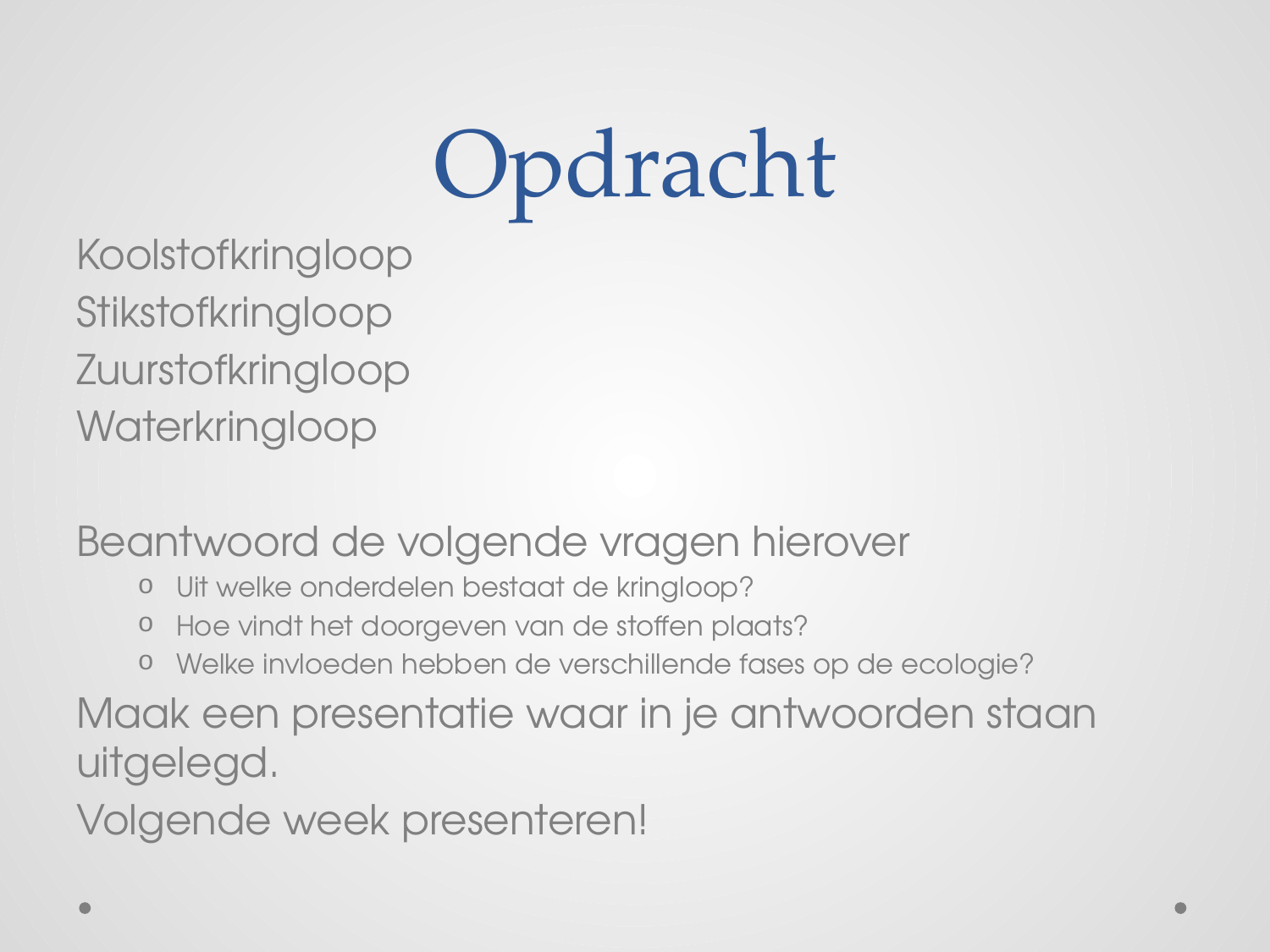

# Opdracht
Koolstofkringloop
Stikstofkringloop
Zuurstofkringloop
Waterkringloop

Beantwoord de volgende vragen hierover
Uit welke onderdelen bestaat de kringloop?
Hoe vindt het doorgeven van de stoffen plaats?
Welke invloeden hebben de verschillende fases op de ecologie?
Maak een presentatie waar in je antwoorden staan uitgelegd.
Volgende week presenteren!